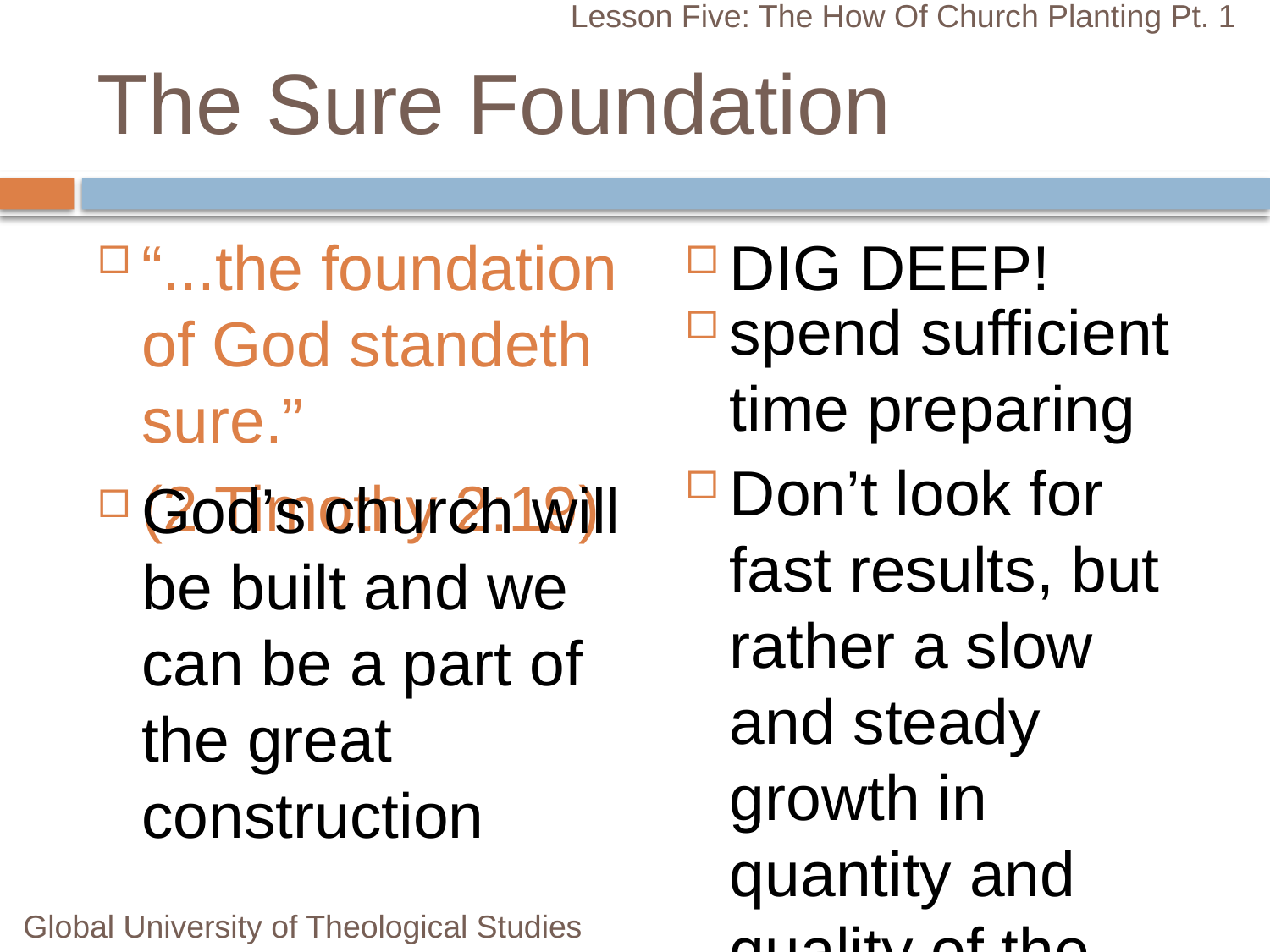

Lesson Five: The How Of Church Planting Pt. 1
# The Sure Foundation
“...the foundation of God standeth sure.”
	(2 Timothy 2:19)
DIG DEEP!
spend sufficient time preparing
Don’t look for fast results, but rather a slow and steady growth in quantity and quality of the new congregation
God’s church will be built and we can be a part of the great construction
Global University of Theological Studies